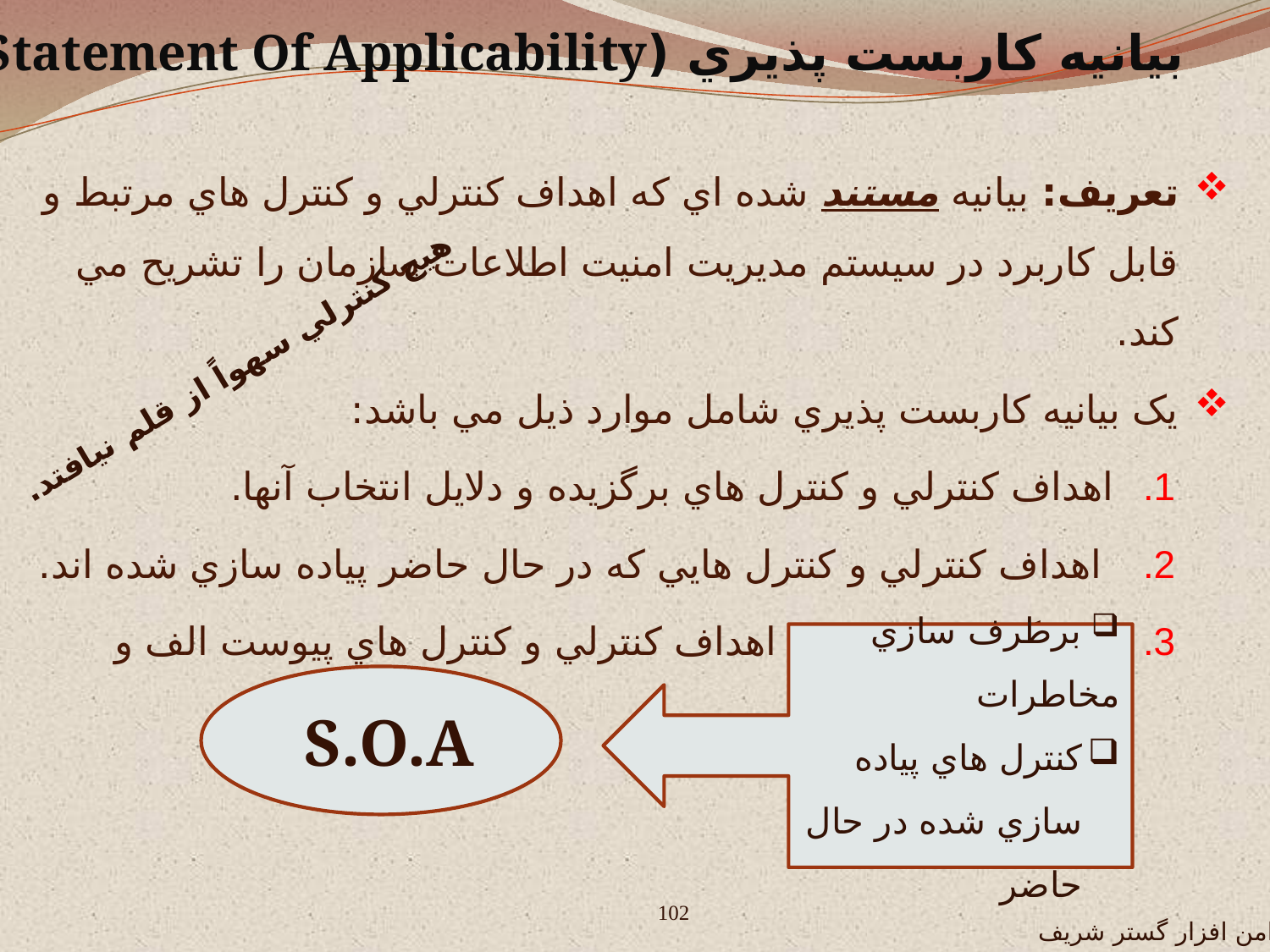

بيانيه کاربست پذيري (Statement Of Applicability)

تعريف: بيانيه مستند شده اي که اهداف کنترلي و کنترل هاي مرتبط و قابل کاربرد در سيستم مديريت امنيت اطلاعات سازمان را تشريح مي کند.
يک بيانيه کاربست پذيري شامل موارد ذيل مي باشد:
اهداف کنترلي و کنترل هاي برگزيده و دلايل انتخاب آنها.
 اهداف کنترلي و کنترل هايي که در حال حاضر پياده سازي شده اند.
 کنارگذاري هر يک از اهداف کنترلي و کنترل هاي پيوست الف و توجيه کنارگذاري آنها.
هيچ کنترلي سهواً از قلم نيافتد.
 برطرف سازي مخاطرات
کنترل هاي پياده سازي شده در حال حاضر
S.O.A